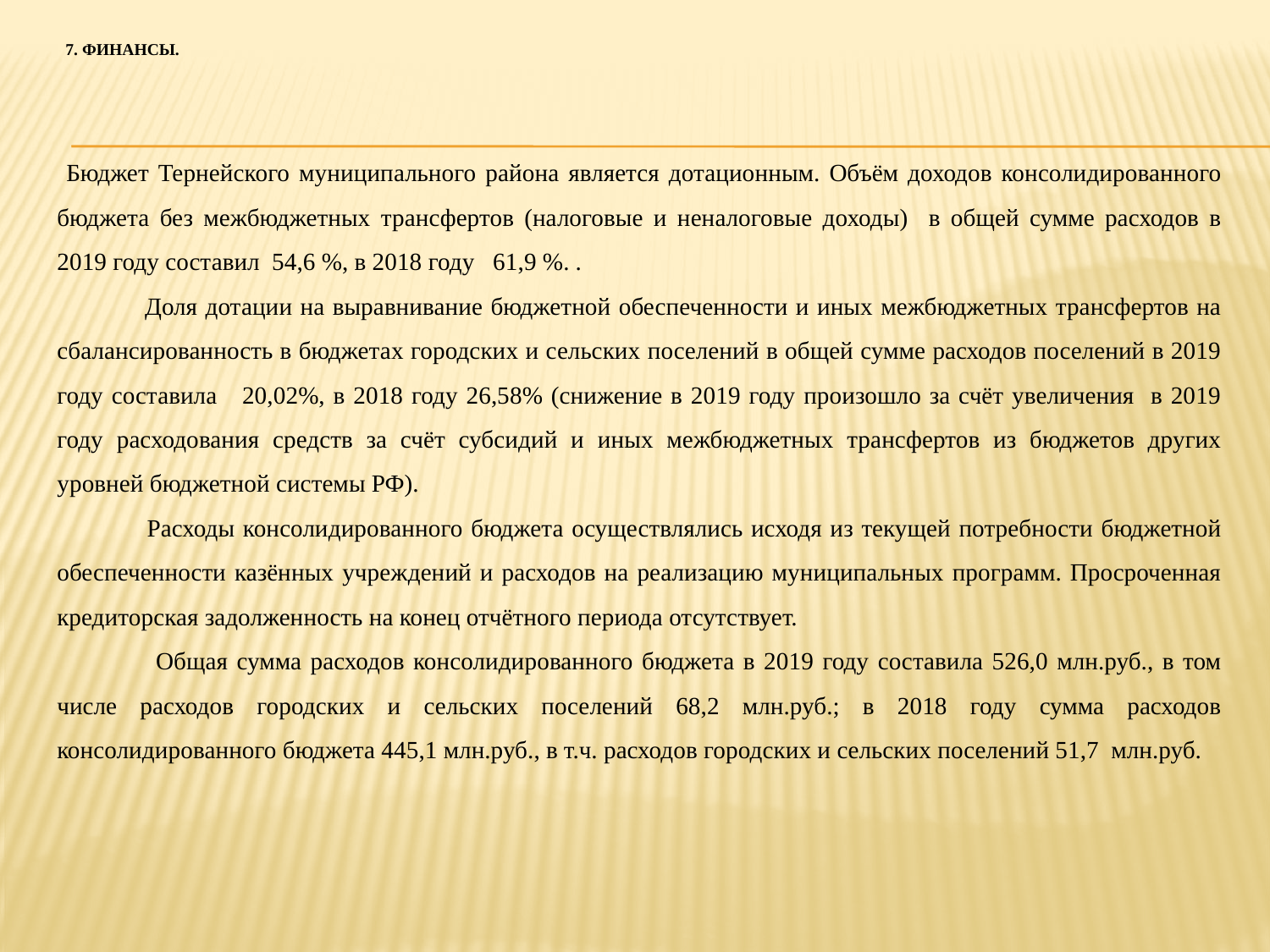

# 7. Финансы.
 Бюджет Тернейского муниципального района является дотационным. Объём доходов консолидированного бюджета без межбюджетных трансфертов (налоговые и неналоговые доходы)  в общей сумме расходов в 2019 году составил  54,6 %, в 2018 году   61,9 %. .
           Доля дотации на выравнивание бюджетной обеспеченности и иных межбюджетных трансфертов на сбалансированность в бюджетах городских и сельских поселений в общей сумме расходов поселений в 2019 году составила   20,02%, в 2018 году 26,58% (снижение в 2019 году произошло за счёт увеличения  в 2019 году расходования средств за счёт субсидий и иных межбюджетных трансфертов из бюджетов других уровней бюджетной системы РФ).
           Расходы консолидированного бюджета осуществлялись исходя из текущей потребности бюджетной обеспеченности казённых учреждений и расходов на реализацию муниципальных программ. Просроченная кредиторская задолженность на конец отчётного периода отсутствует.
           Общая сумма расходов консолидированного бюджета в 2019 году составила 526,0 млн.руб., в том числе расходов городских и сельских поселений 68,2 млн.руб.; в 2018 году сумма расходов консолидированного бюджета 445,1 млн.руб., в т.ч. расходов городских и сельских поселений 51,7  млн.руб.